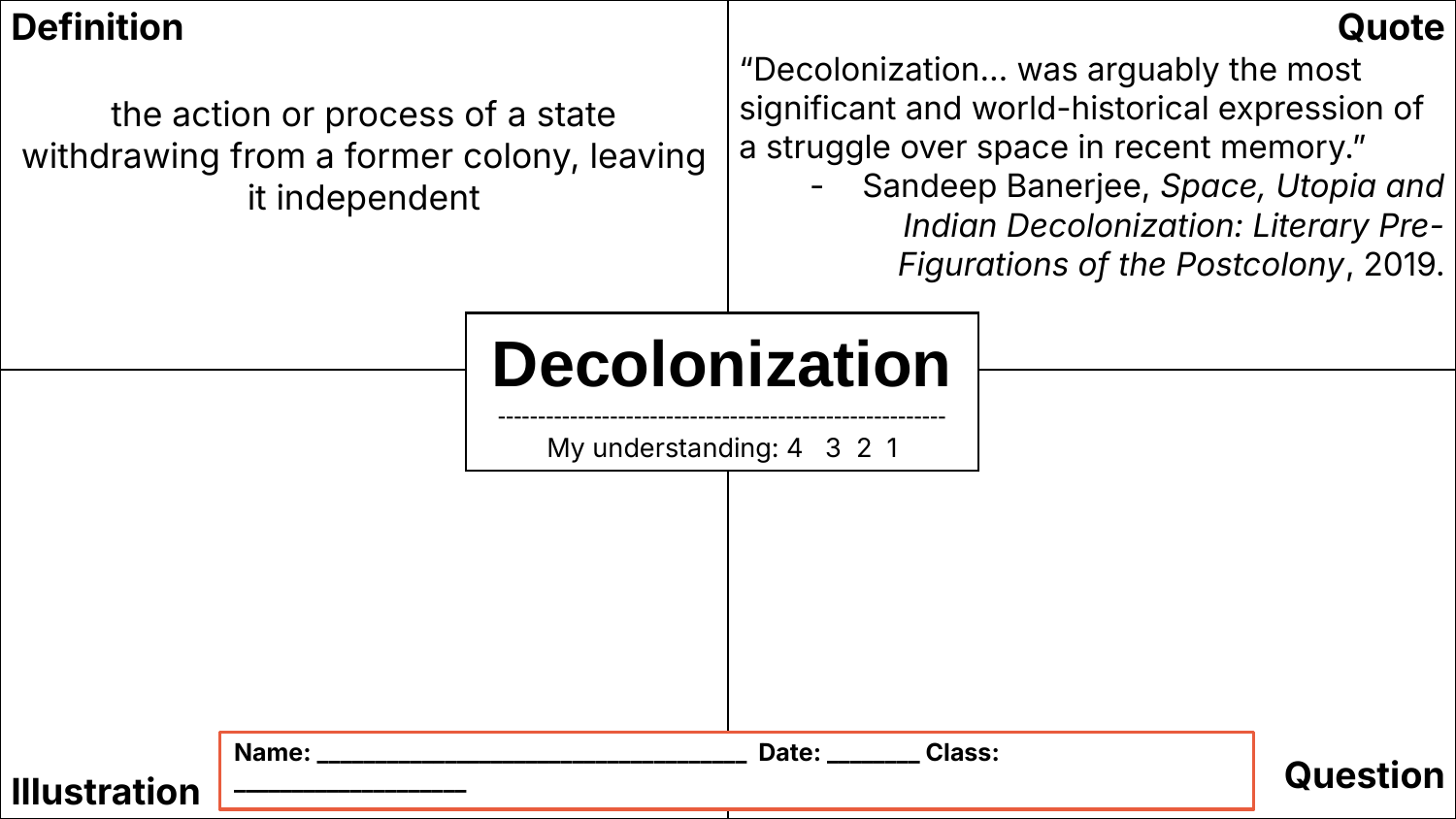

| Definition the action or process of a state withdrawing from a former colony, leaving it independent | Quote “Decolonization… was arguably the most significant and world-historical expression of a struggle over space in recent memory.” Sandeep Banerjee, Space, Utopia and Indian Decolonization: Literary Pre-Figurations of the Postcolony, 2019. |
| --- | --- |
| Illustration | Imp Question |
Decolonization
--------------------------------------------------------
My understanding: 4   3  2  1
Name: _____________________________________  Date: ________ Class: ____________________